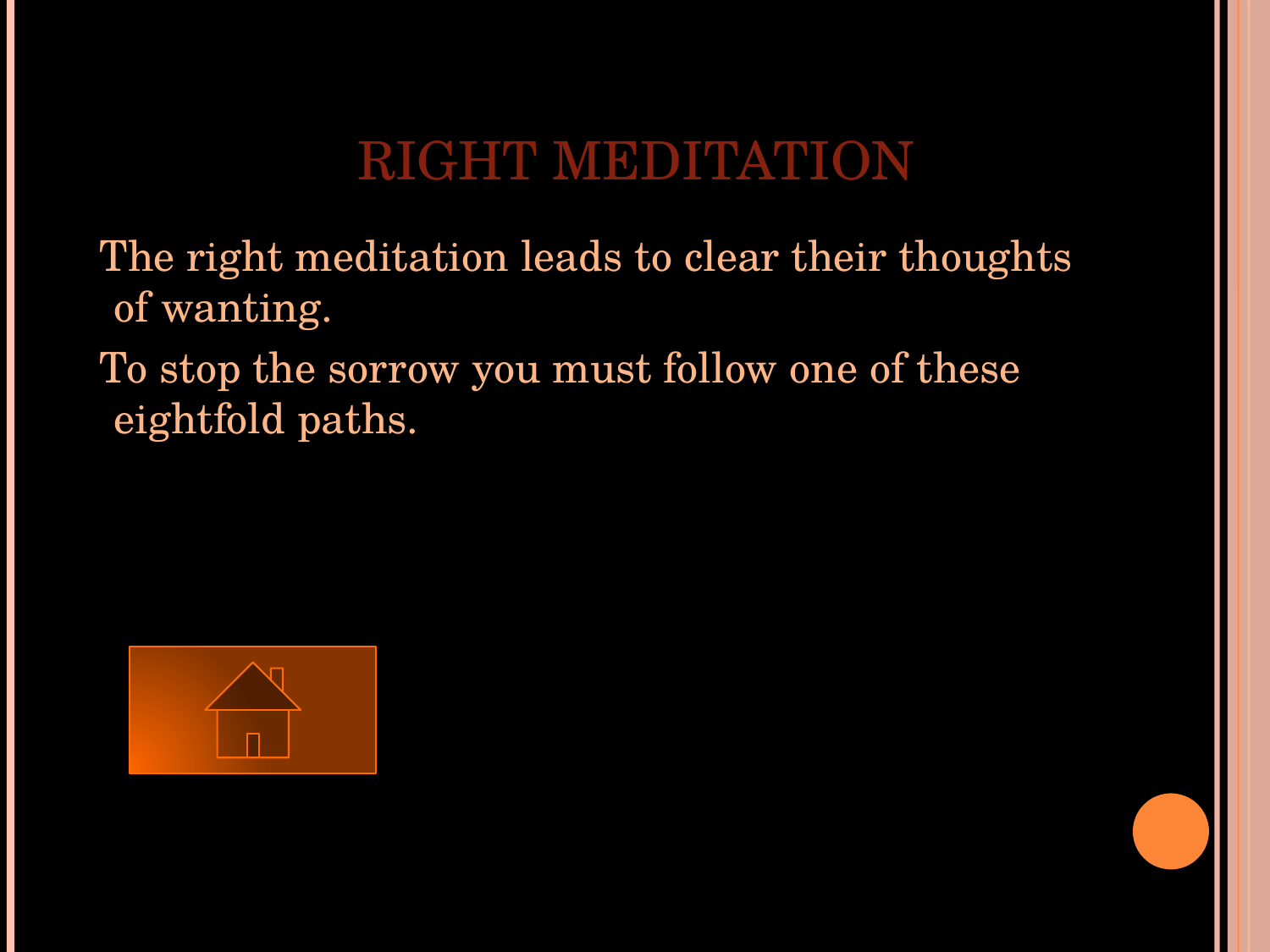

# Right Meditation
  The right meditation leads to clear their thoughts of wanting.
  To stop the sorrow you must follow one of these eightfold paths.